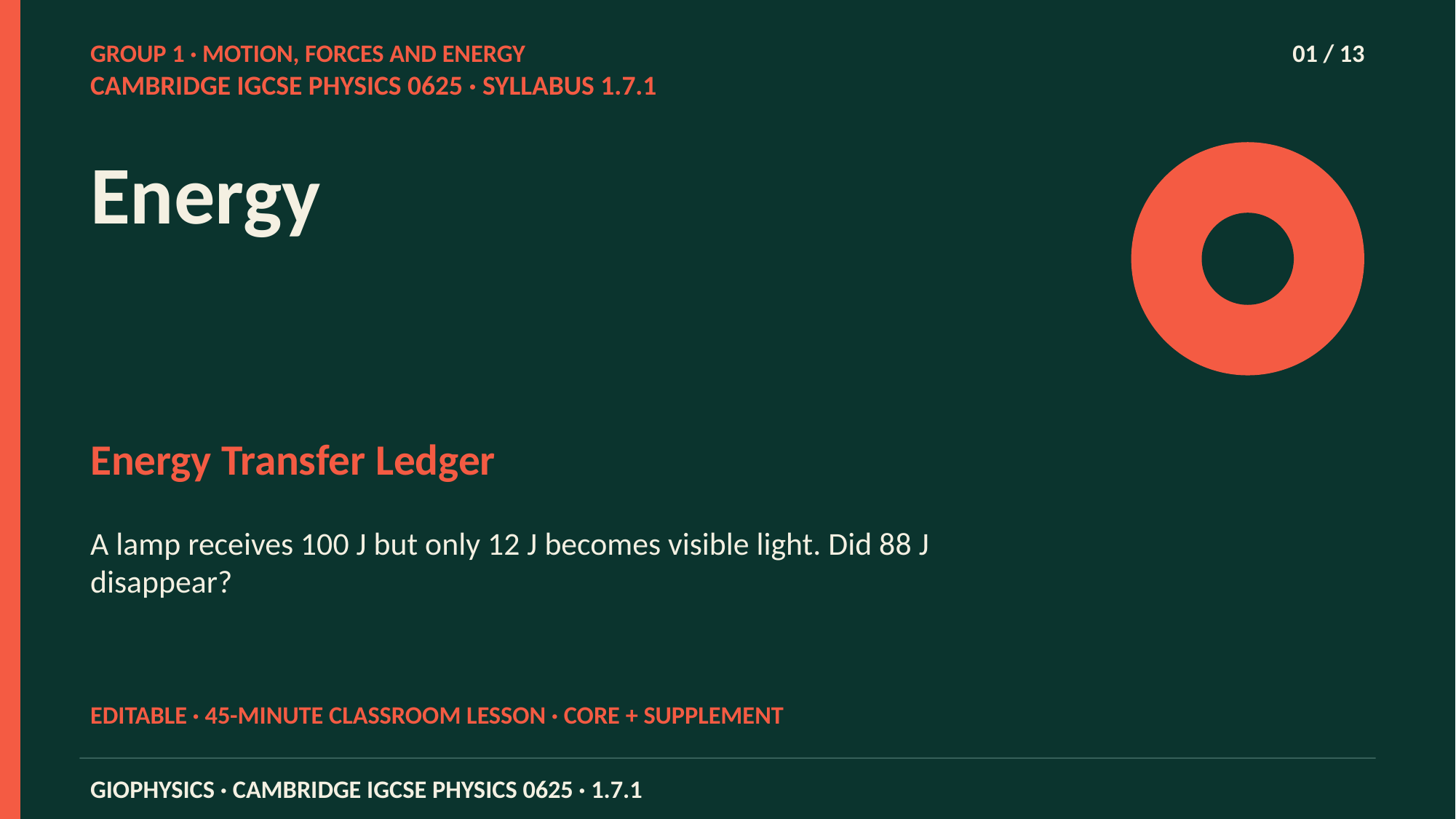

GROUP 1 · MOTION, FORCES AND ENERGY
01 / 13
CAMBRIDGE IGCSE PHYSICS 0625 · SYLLABUS 1.7.1
Energy

Energy Transfer Ledger
A lamp receives 100 J but only 12 J becomes visible light. Did 88 J disappear?
EDITABLE · 45-MINUTE CLASSROOM LESSON · CORE + SUPPLEMENT

GIOPHYSICS · CAMBRIDGE IGCSE PHYSICS 0625 · 1.7.1